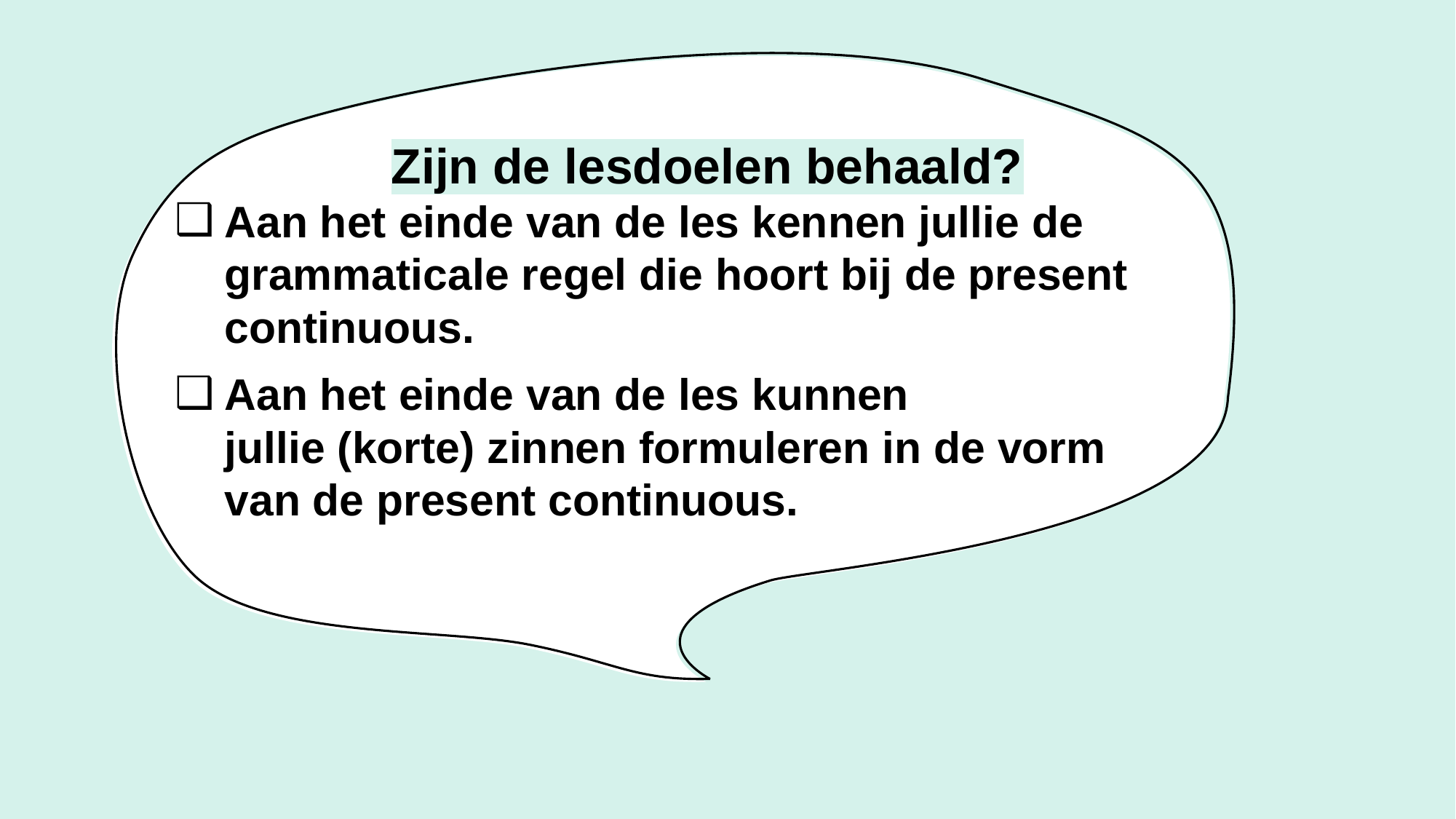

Zijn de lesdoelen behaald?
# Aan het einde van de les kennen jullie de grammaticale regel die hoort bij de present continuous.
Aan het einde van de les kunnen jullie (korte) zinnen formuleren in de vorm van de present continuous.